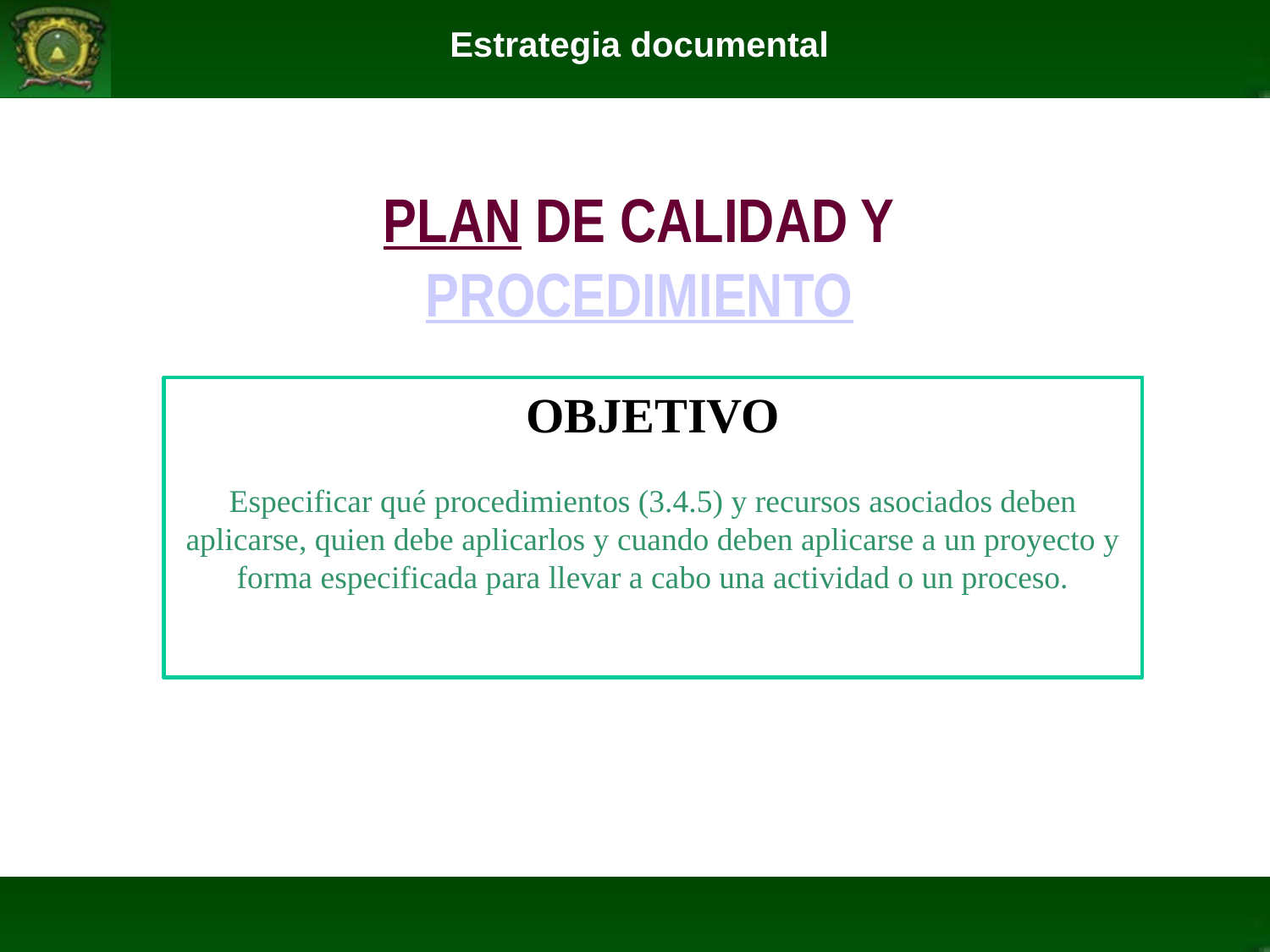

Estrategia documental

PLAN DE CALIDAD Y
PROCEDIMIENTO
OBJETIVO

Especificar qué procedimientos (3.4.5) y recursos asociados deben aplicarse, quien debe aplicarlos y cuando deben aplicarse a un proyecto y forma especificada para llevar a cabo una actividad o un proceso.